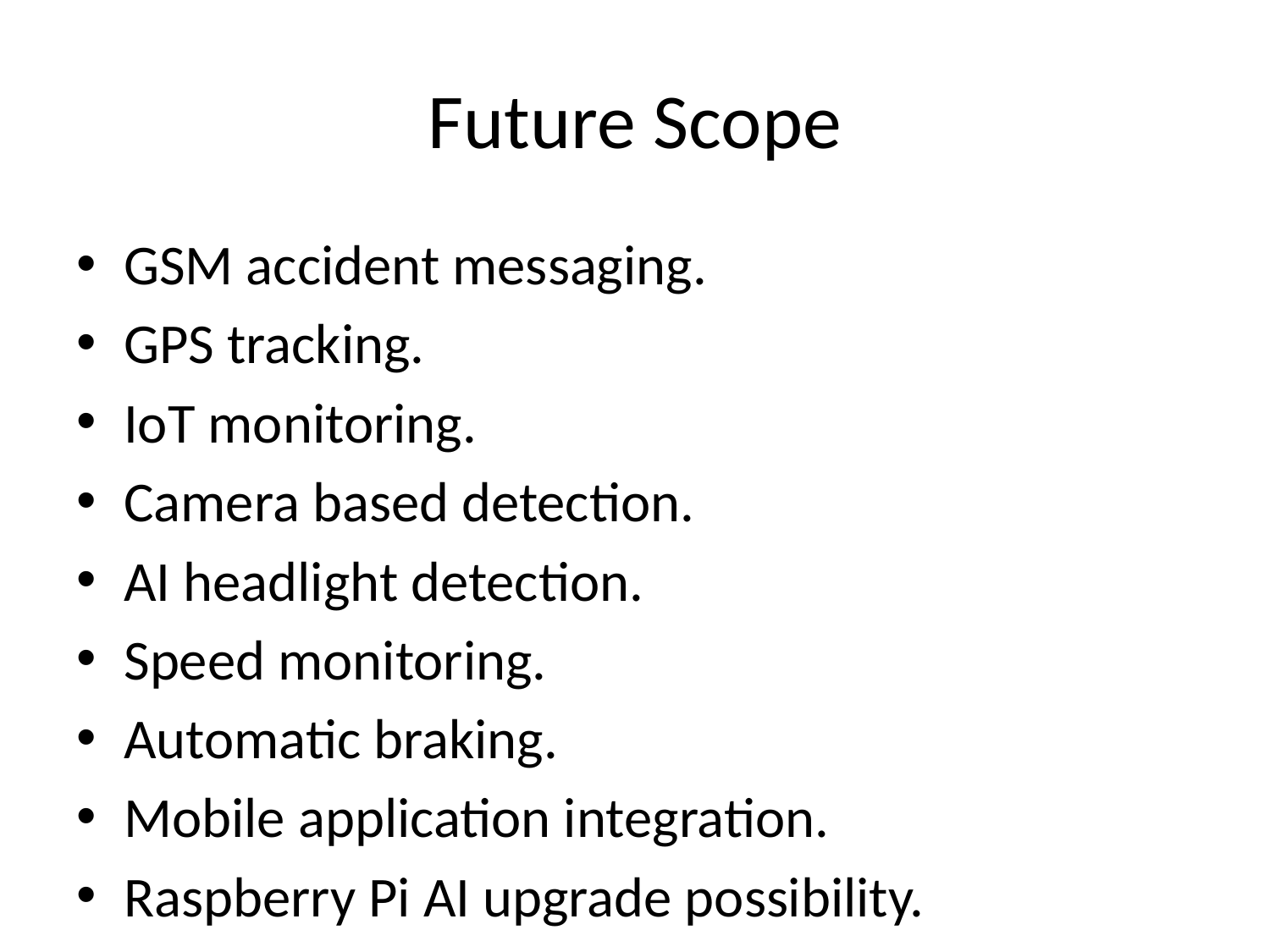

# Future Scope
GSM accident messaging.
GPS tracking.
IoT monitoring.
Camera based detection.
AI headlight detection.
Speed monitoring.
Automatic braking.
Mobile application integration.
Raspberry Pi AI upgrade possibility.